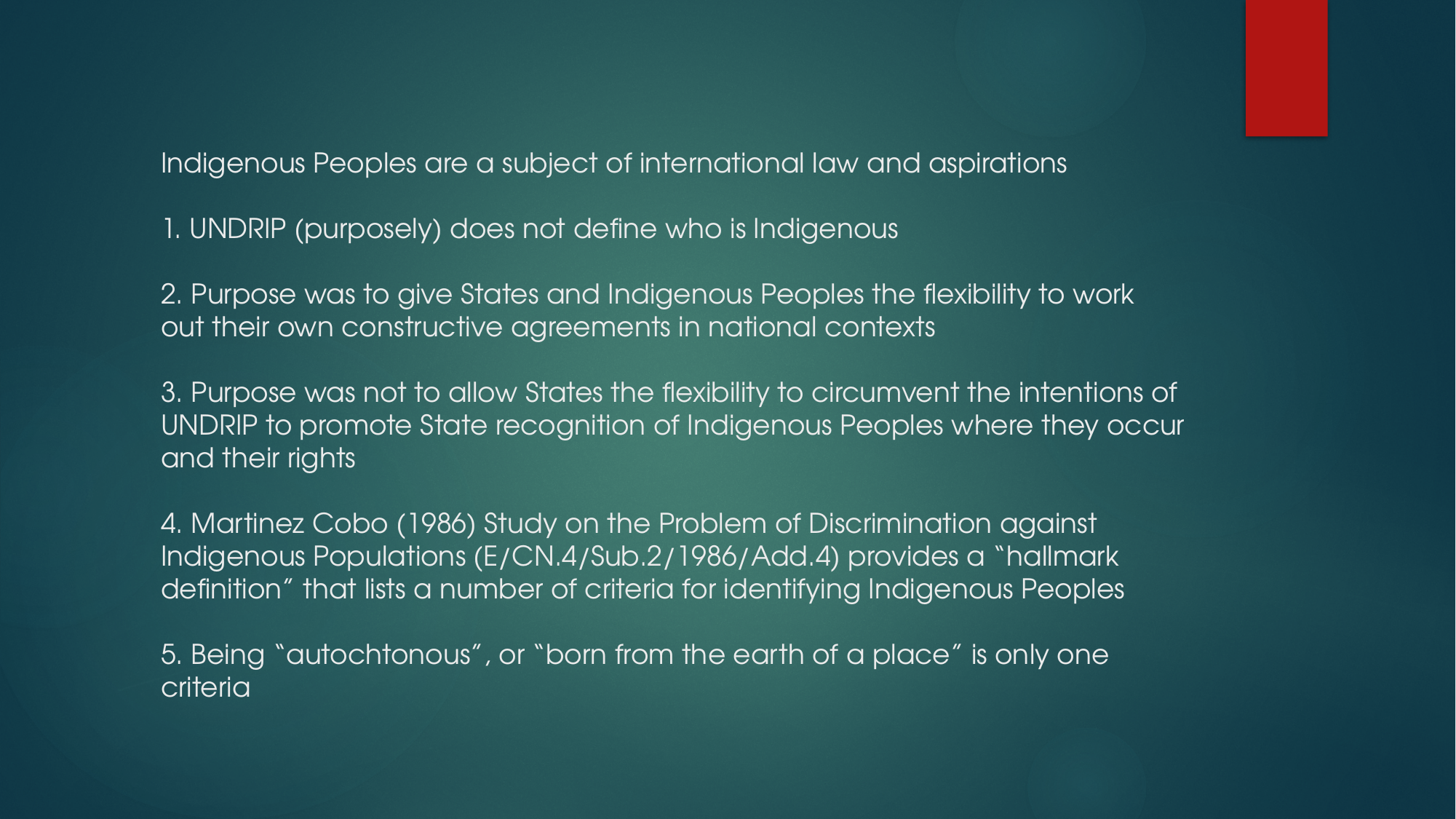

# Indigenous Peoples are a subject of international law and aspirations 1. UNDRIP (purposely) does not define who is Indigenous 2. Purpose was to give States and Indigenous Peoples the flexibility to work out their own constructive agreements in national contexts 3. Purpose was not to allow States the flexibility to circumvent the intentions of UNDRIP to promote State recognition of Indigenous Peoples where they occur and their rights 4. Martinez Cobo (1986) Study on the Problem of Discrimination against Indigenous Populations (E/CN.4/Sub.2/1986/Add.4) provides a “hallmark definition” that lists a number of criteria for identifying Indigenous Peoples 5. Being “autochtonous”, or “born from the earth of a place” is only one criteria